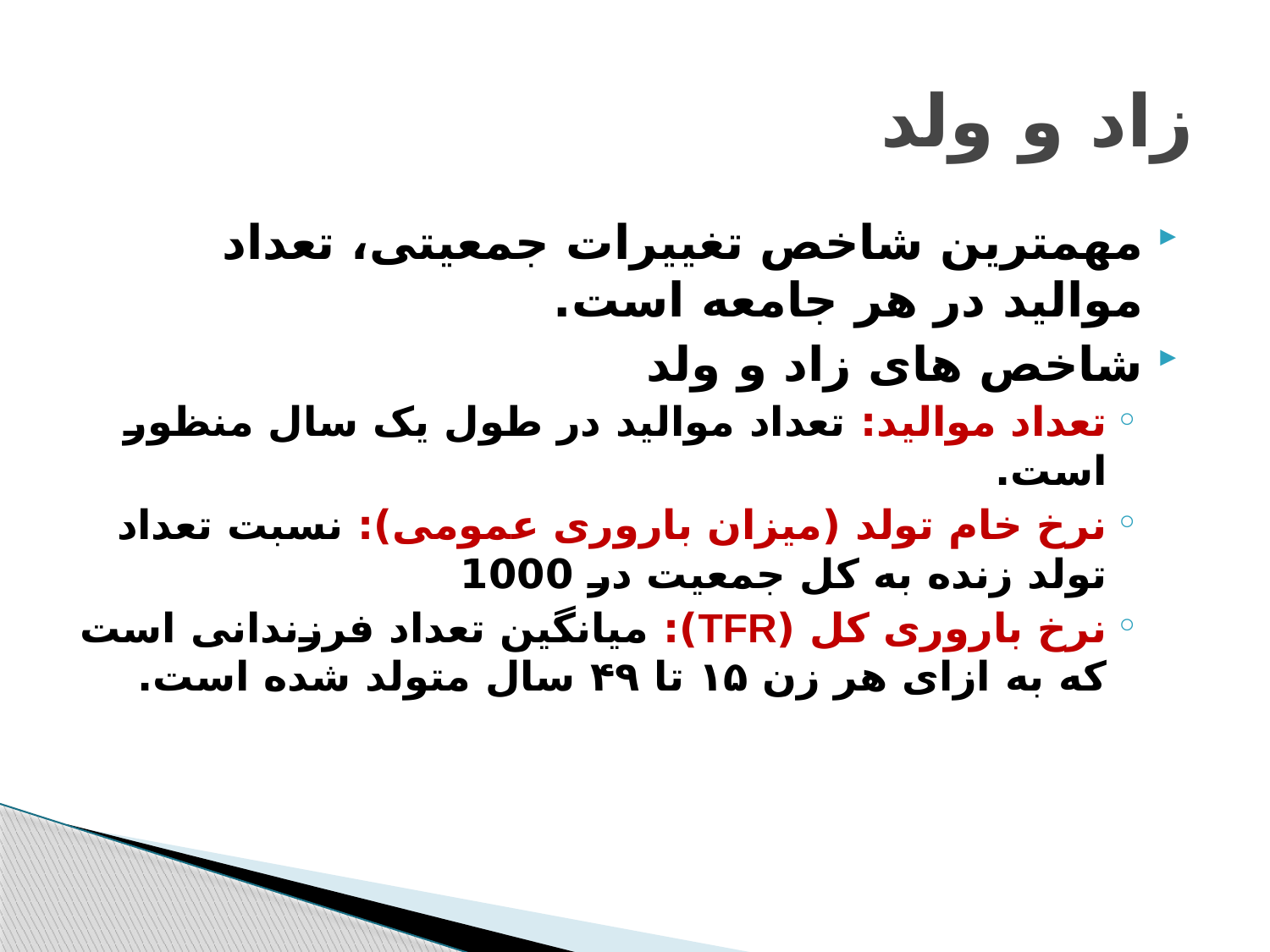

# زاد و ولد
مهمترین شاخص تغییرات جمعیتی، تعداد موالید در هر جامعه است.
شاخص های زاد و ولد
تعداد موالید: تعداد موالید در طول یک سال منظور است.
نرخ خام تولد (میزان باروری عمومی): نسبت تعداد تولد زنده به کل جمعیت در 1000
نرخ باروری کل (TFR): میانگین تعداد فرزندانی است که به ازای هر زن ۱۵ تا ۴۹ سال متولد شده است.